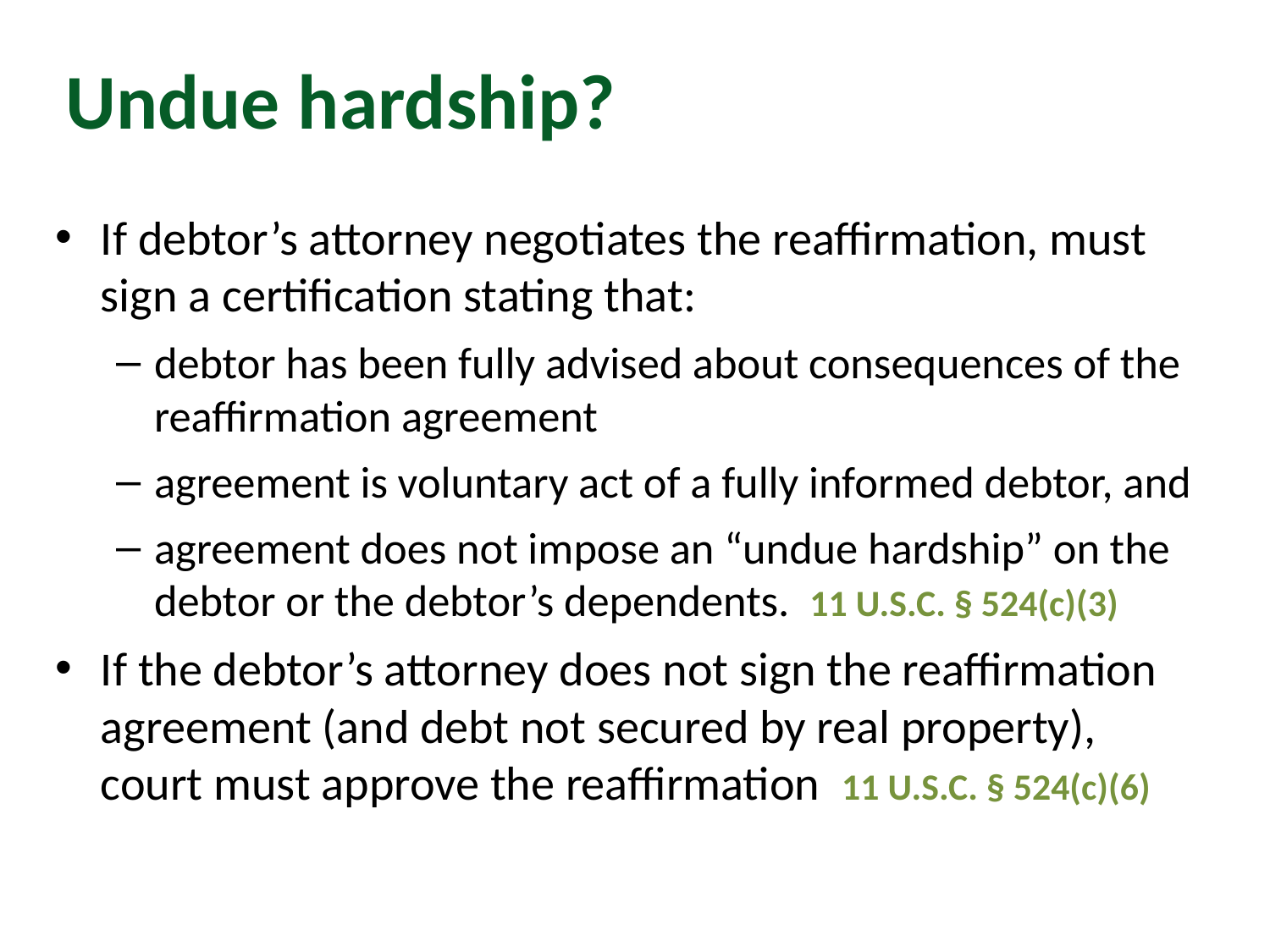

# Undue hardship?
If debtor’s attorney negotiates the reaffirmation, must sign a certification stating that:
debtor has been fully advised about consequences of the reaffirmation agreement
agreement is voluntary act of a fully informed debtor, and
agreement does not impose an “undue hardship” on the debtor or the debtor’s dependents.  11 U.S.C. § 524(c)(3)
If the debtor’s attorney does not sign the reaffirmation agreement (and debt not secured by real property), court must approve the reaffirmation  11 U.S.C. § 524(c)(6)